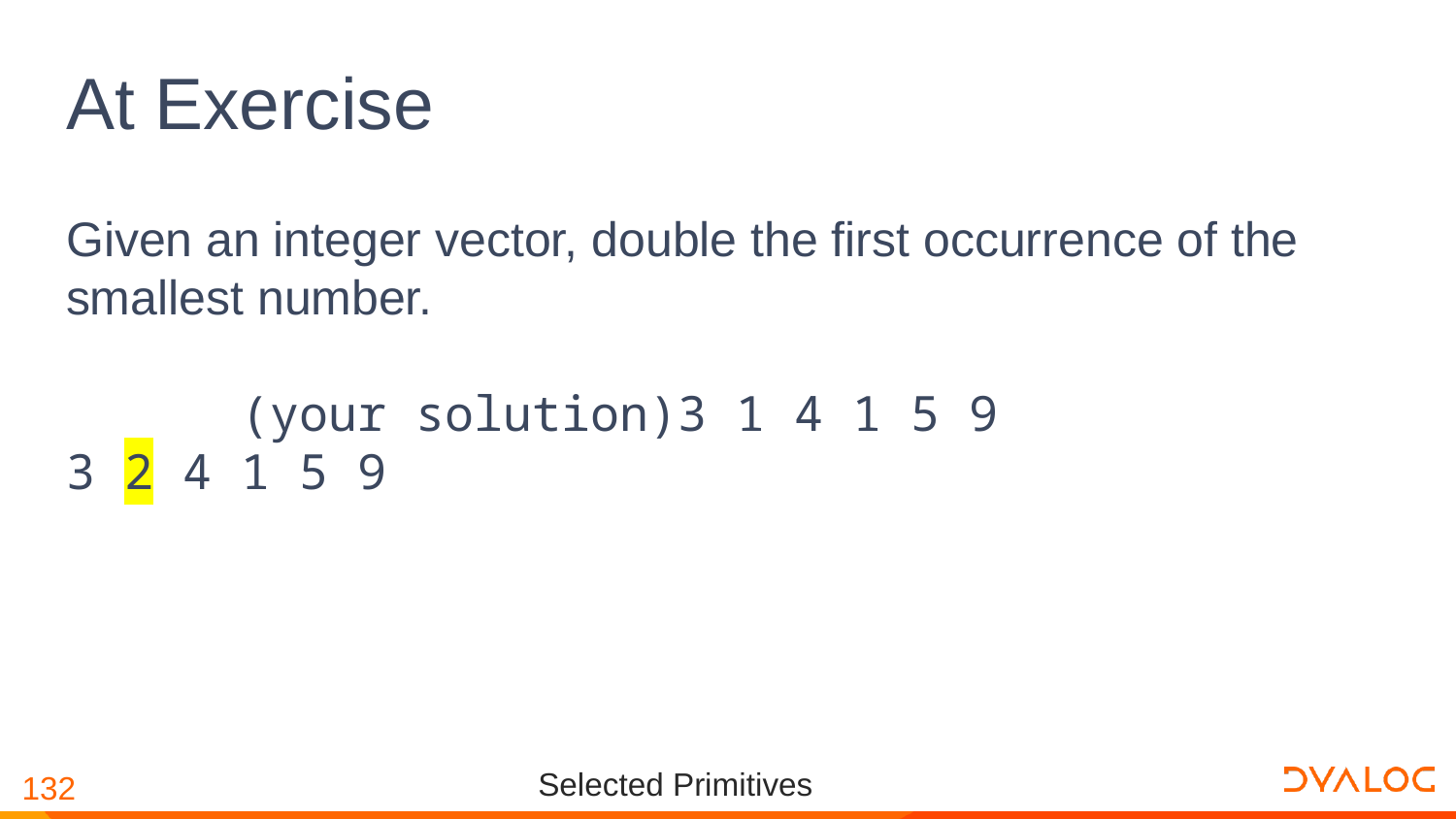

# At Exercise
Given an integer vector, double the first occurrence of the smallest number.
      (your solution)3 1 4 1 5 9
3 2 4 1 5 9